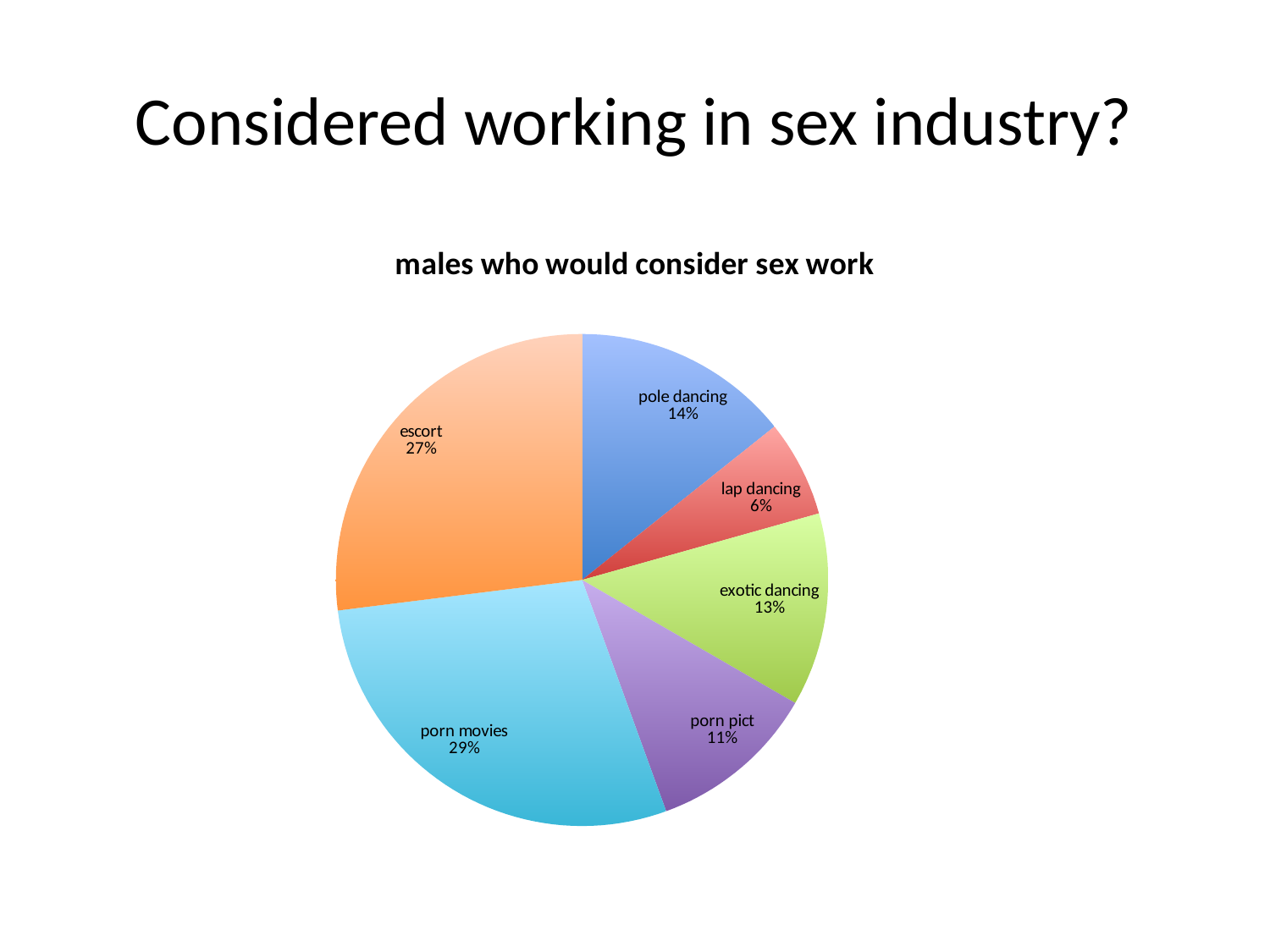

# Considered working in sex industry?

### Chart:

| Category | males who would consider sex work | females who would consider sex work | Column1 |
|---|---|---|---|
| pole dancing | 9.0 | 20.0 | None |
| lap dancing | 4.0 | 6.0 | None |
| exotic dancing | 8.0 | 4.0 | None |
| porn pict | 7.0 | 2.0 | None |
| porn movies | 18.0 | 3.0 | None |
| escort | 17.0 | 6.0 | None |